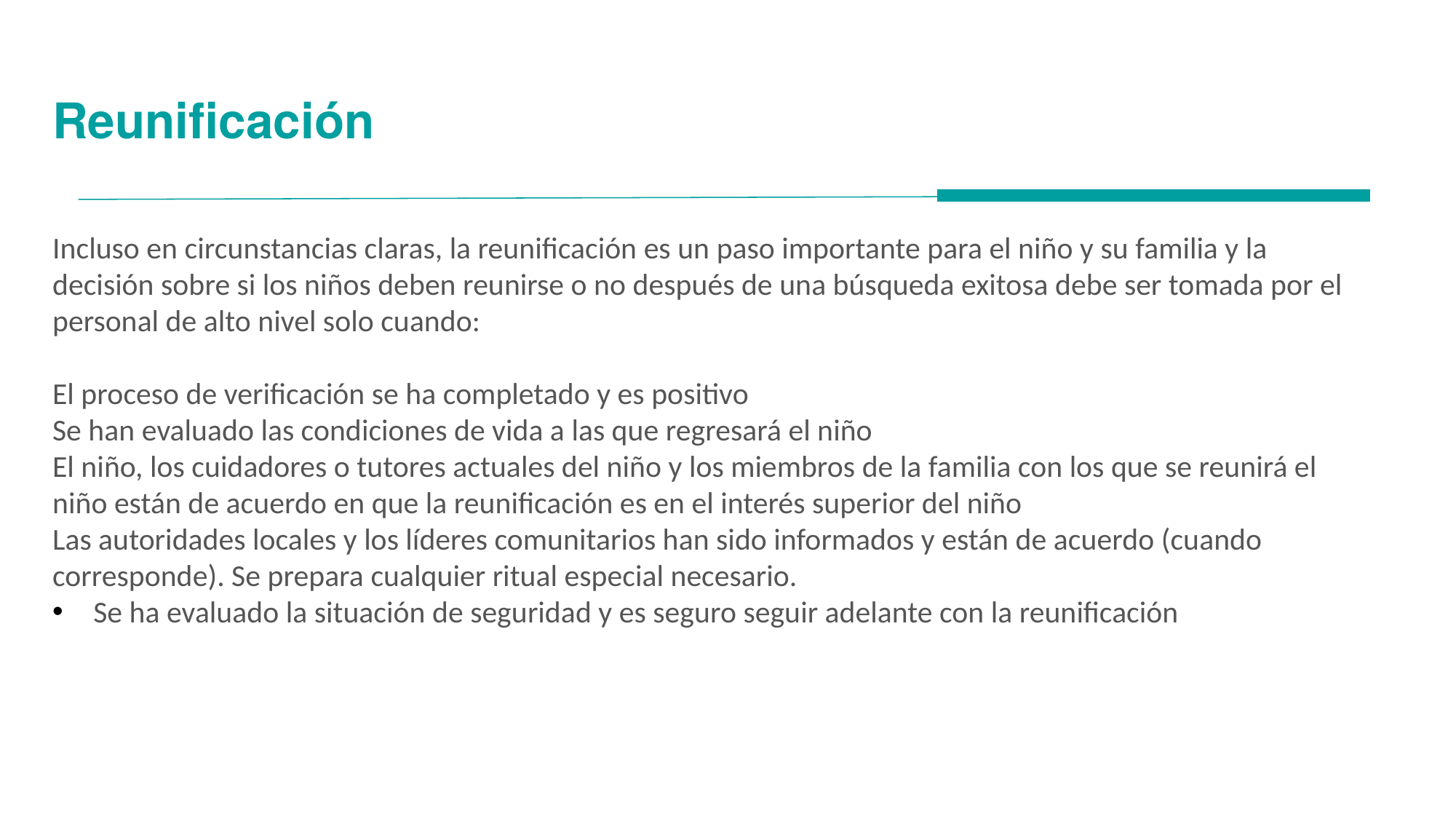

# Reunificación
Incluso en circunstancias claras, la reunificación es un paso importante para el niño y su familia y la decisión sobre si los niños deben reunirse o no después de una búsqueda exitosa debe ser tomada por el personal de alto nivel solo cuando:

El proceso de verificación se ha completado y es positivo
Se han evaluado las condiciones de vida a las que regresará el niño
El niño, los cuidadores o tutores actuales del niño y los miembros de la familia con los que se reunirá el niño están de acuerdo en que la reunificación es en el interés superior del niño
Las autoridades locales y los líderes comunitarios han sido informados y están de acuerdo (cuando corresponde). Se prepara cualquier ritual especial necesario.
Se ha evaluado la situación de seguridad y es seguro seguir adelante con la reunificación